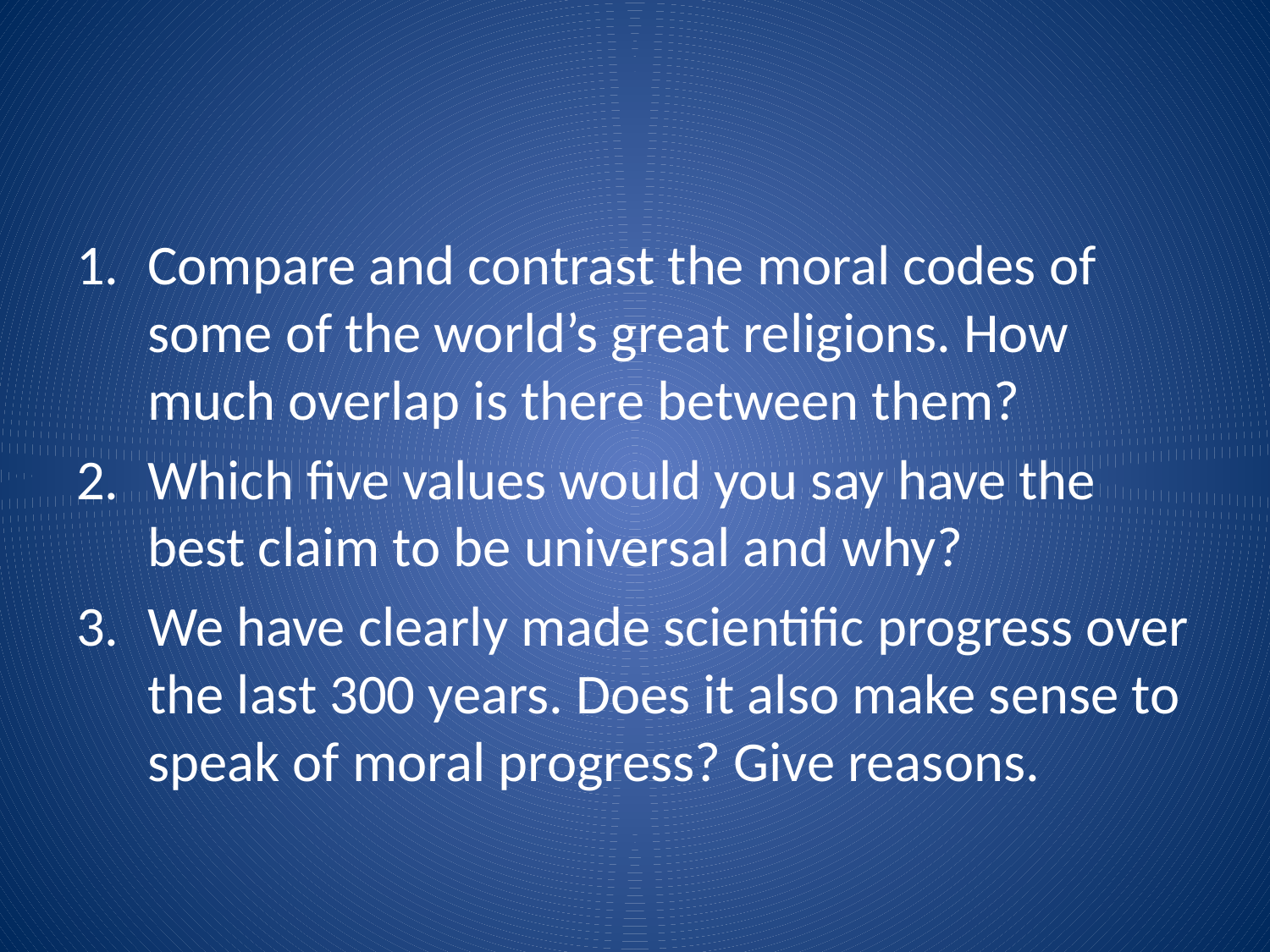

#
Compare and contrast the moral codes of some of the world’s great religions. How much overlap is there between them?
Which five values would you say have the best claim to be universal and why?
We have clearly made scientific progress over the last 300 years. Does it also make sense to speak of moral progress? Give reasons.